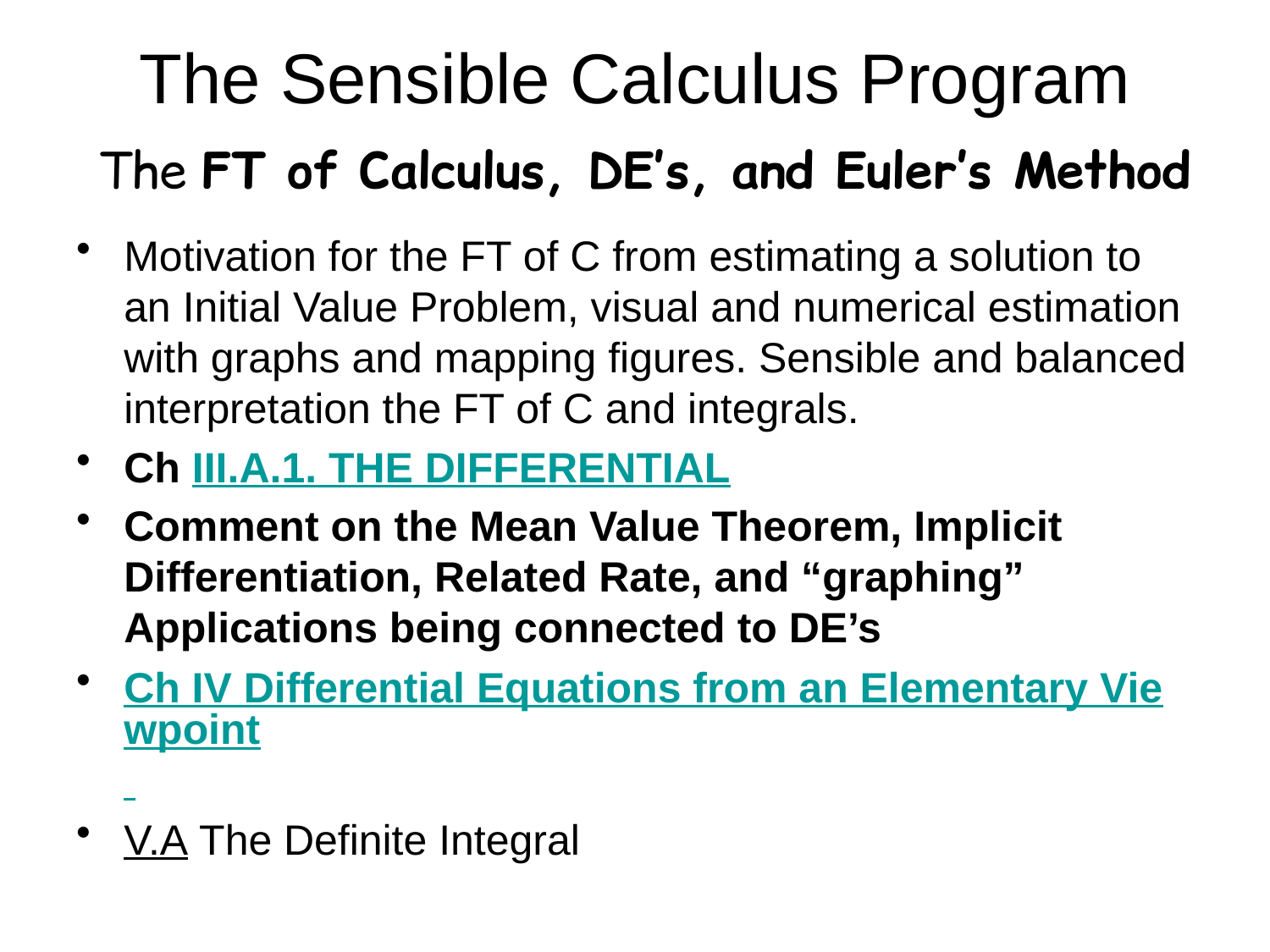

# The Sensible Calculus Program The FT of Calculus, DE’s, and Euler’s Method
Motivation for the FT of C from estimating a solution to an Initial Value Problem, visual and numerical estimation with graphs and mapping figures. Sensible and balanced interpretation the FT of C and integrals.
Ch III.A.1. THE DIFFERENTIAL
Comment on the Mean Value Theorem, Implicit Differentiation, Related Rate, and “graphing” Applications being connected to DE’s
Ch IV Differential Equations from an Elementary Viewpoint
V.A The Definite Integral